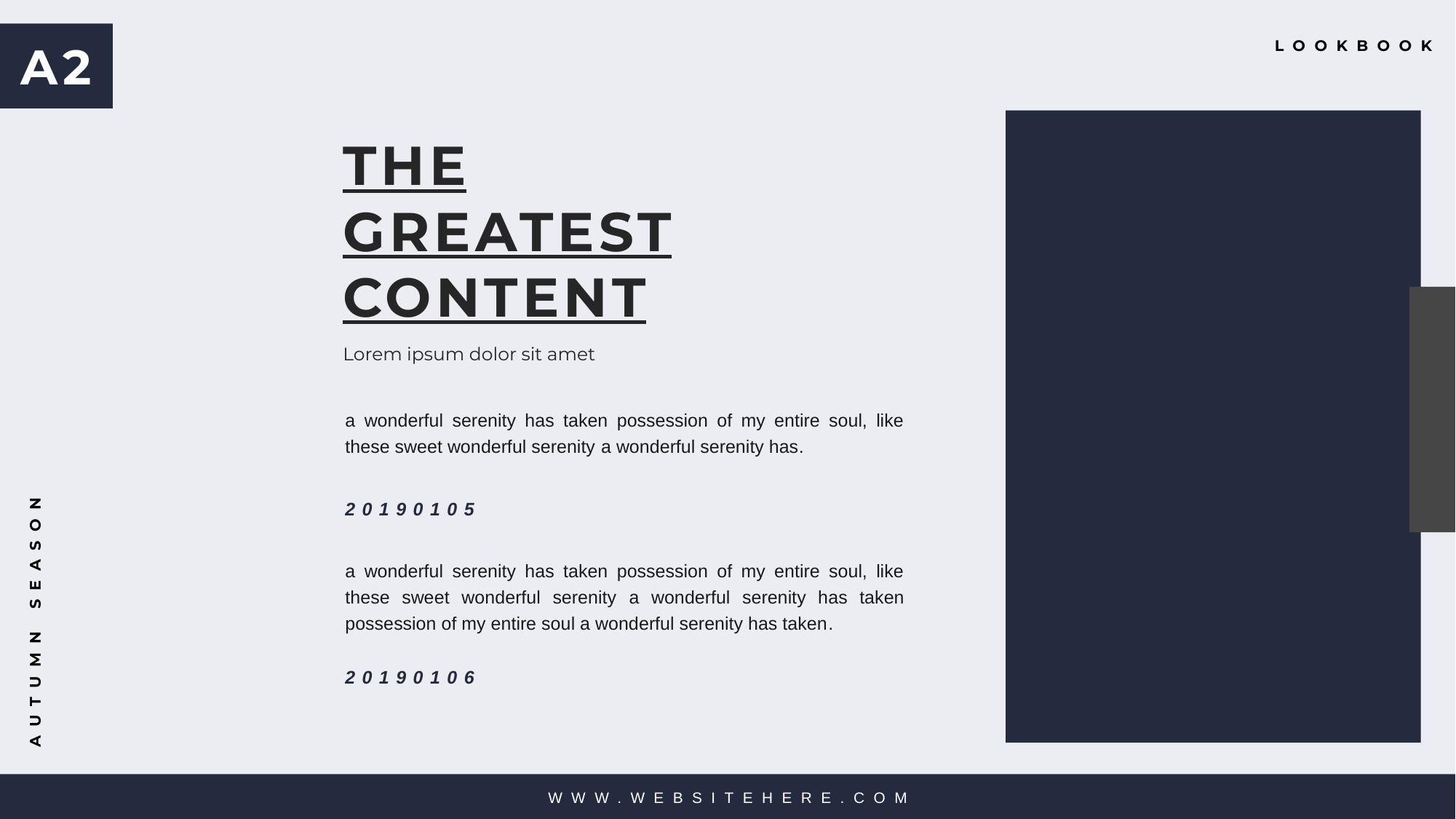

A2
LOOKBOOK

WWW.WEBSITEHERE.COM

THE
GREATEST
CONTENT
Lorem ipsum dolor sit amet

a wonderful serenity has taken possession of my entire soul, like these sweet wonderful serenity a wonderful serenity has.
20190105
a wonderful serenity has taken possession of my entire soul, like these sweet wonderful serenity a wonderful serenity has taken possession of my entire soul a wonderful serenity has taken.
AUTUMN SEASON
20190106